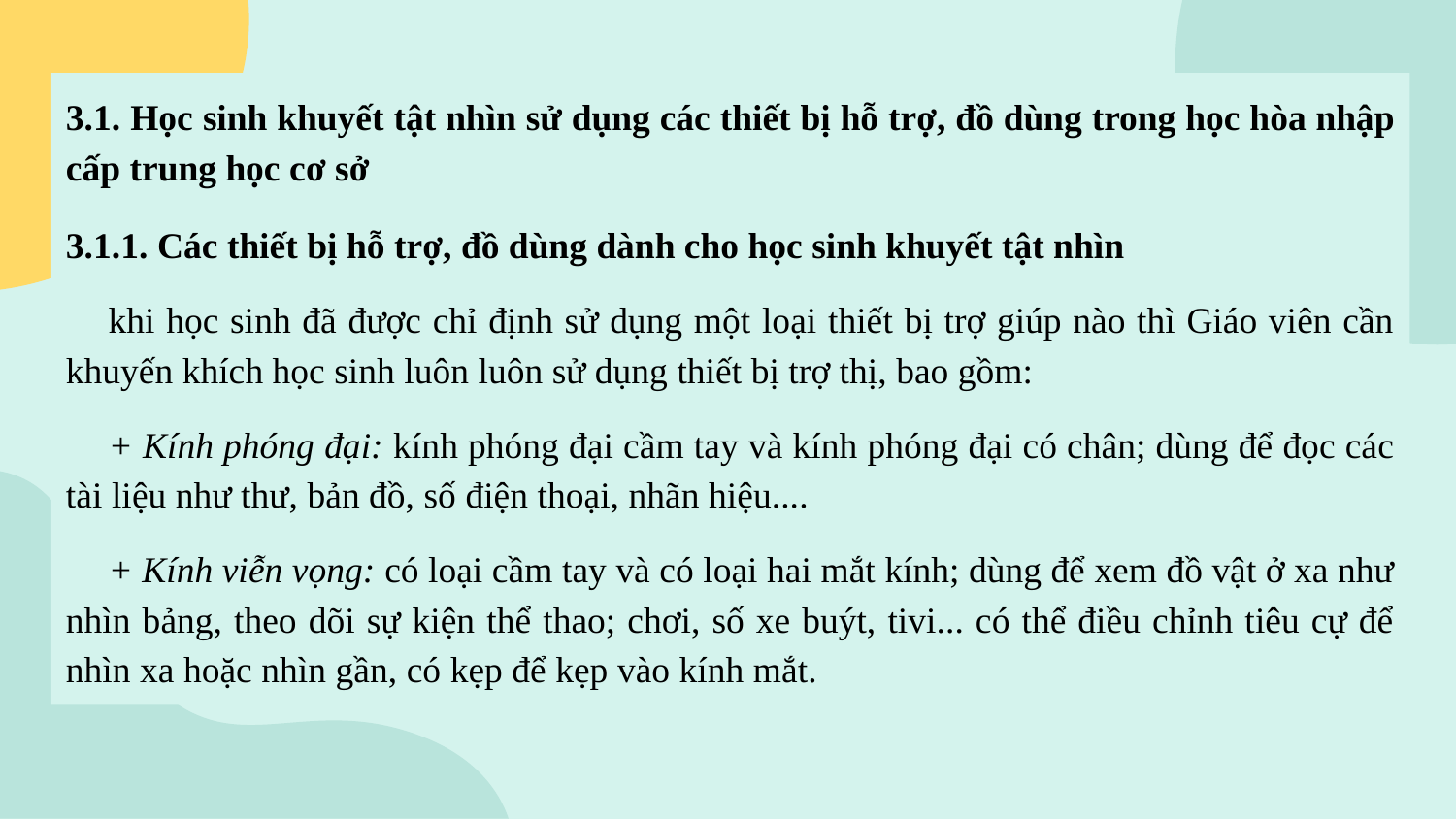

3.1. Học sinh khuyết tật nhìn sử dụng các thiết bị hỗ trợ, đồ dùng trong học hòa nhập cấp trung học cơ sở
3.1.1. Các thiết bị hỗ trợ, đồ dùng dành cho học sinh khuyết tật nhìn
khi học sinh đã được chỉ định sử dụng một loại thiết bị trợ giúp nào thì Giáo viên cần khuyến khích học sinh luôn luôn sử dụng thiết bị trợ thị, bao gồm:
+ Kính phóng đại: kính phóng đại cầm tay và kính phóng đại có chân; dùng để đọc các tài liệu như thư, bản đồ, số điện thoại, nhãn hiệu....
+ Kính viễn vọng: có loại cầm tay và có loại hai mắt kính; dùng để xem đồ vật ở xa như nhìn bảng, theo dõi sự kiện thể thao; chơi, số xe buýt, tivi... có thể điều chỉnh tiêu cự để nhìn xa hoặc nhìn gần, có kẹp để kẹp vào kính mắt.